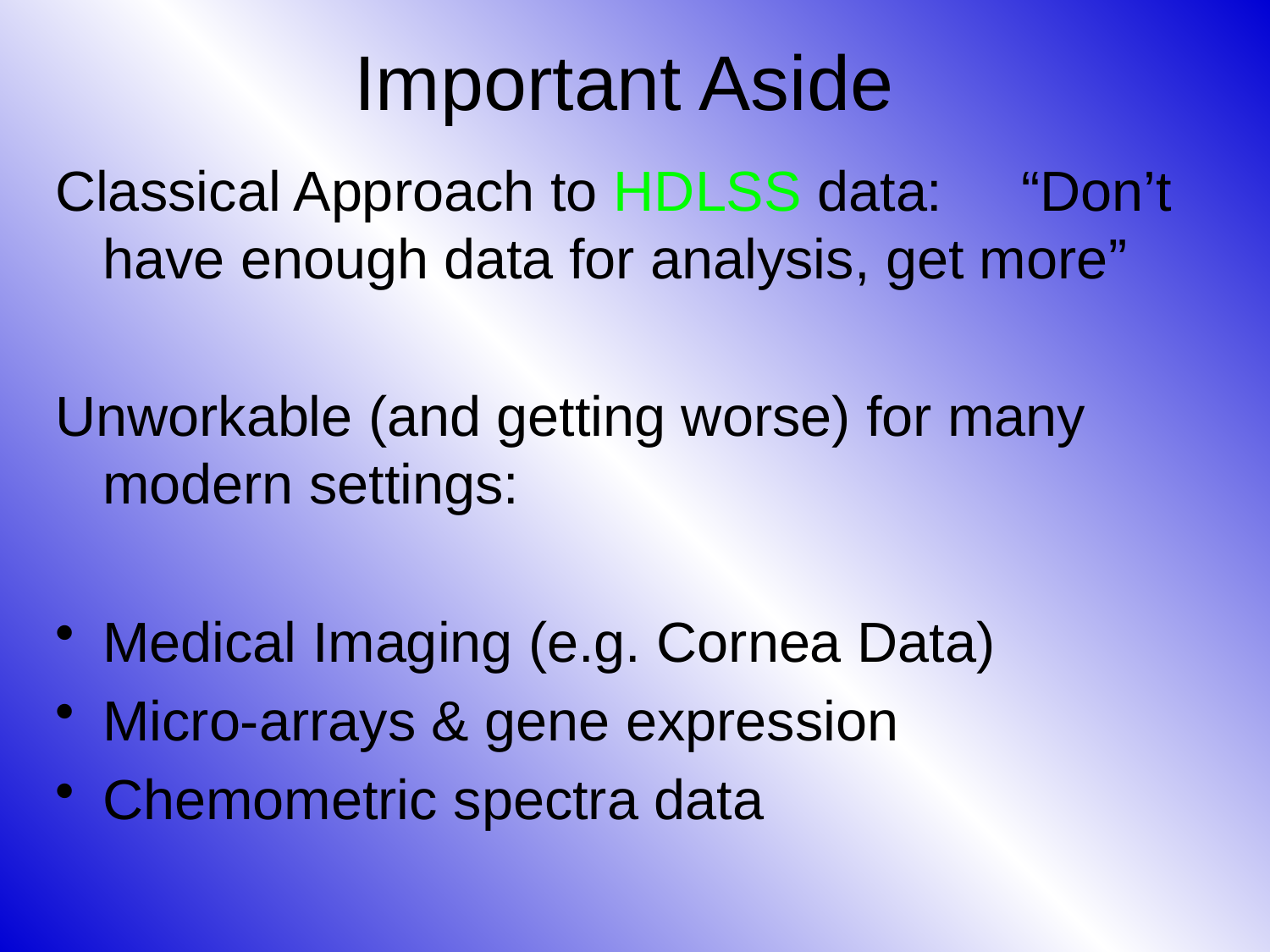

# Important Aside
Classical Approach to HDLSS data:     “Don’t have enough data for analysis, get more”

Unworkable (and getting worse) for many modern settings:

Medical Imaging (e.g. Cornea Data)
Micro-arrays & gene expression
Chemometric spectra data